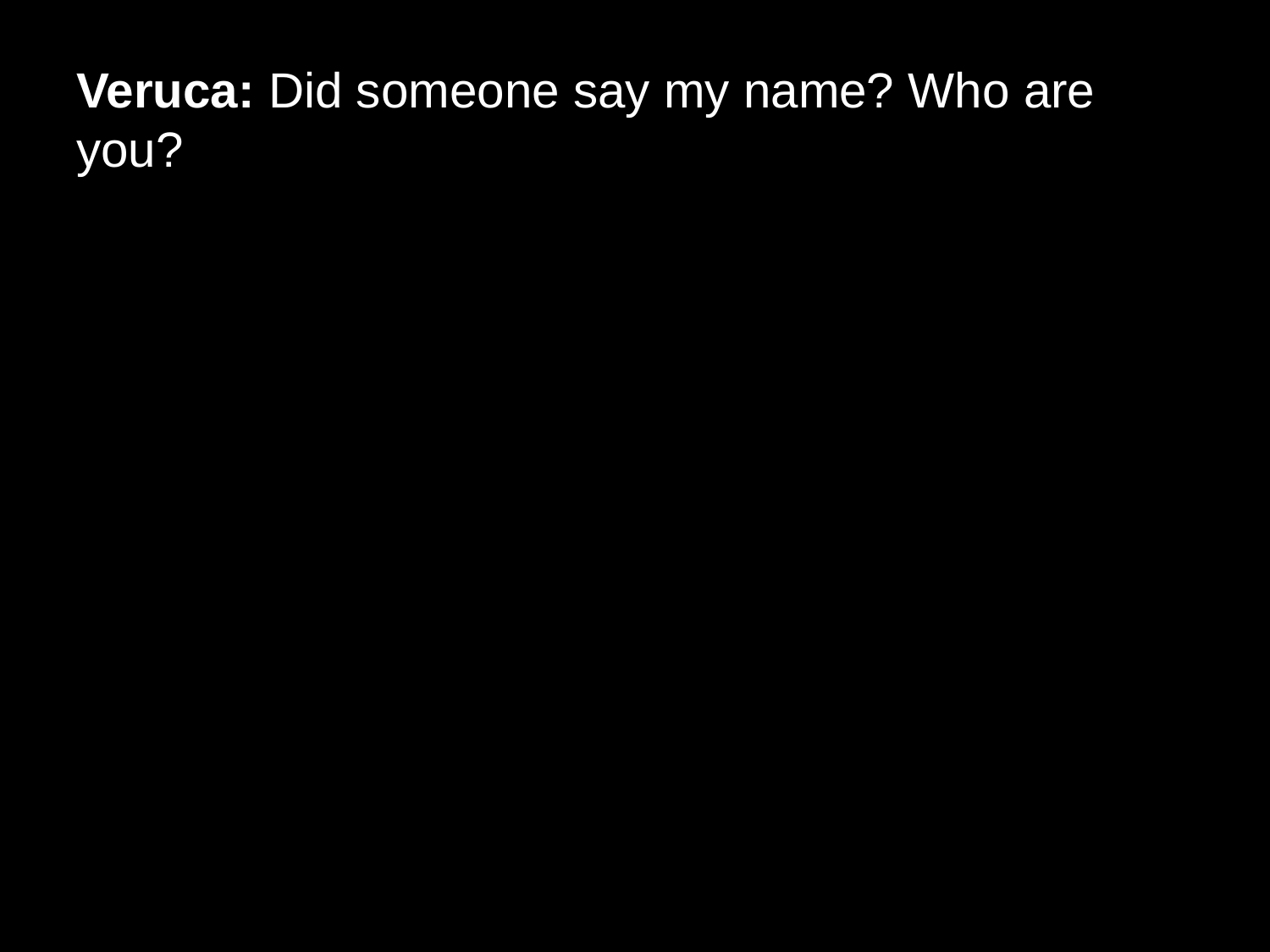

# Veruca: Did someone say my name? Who are you?